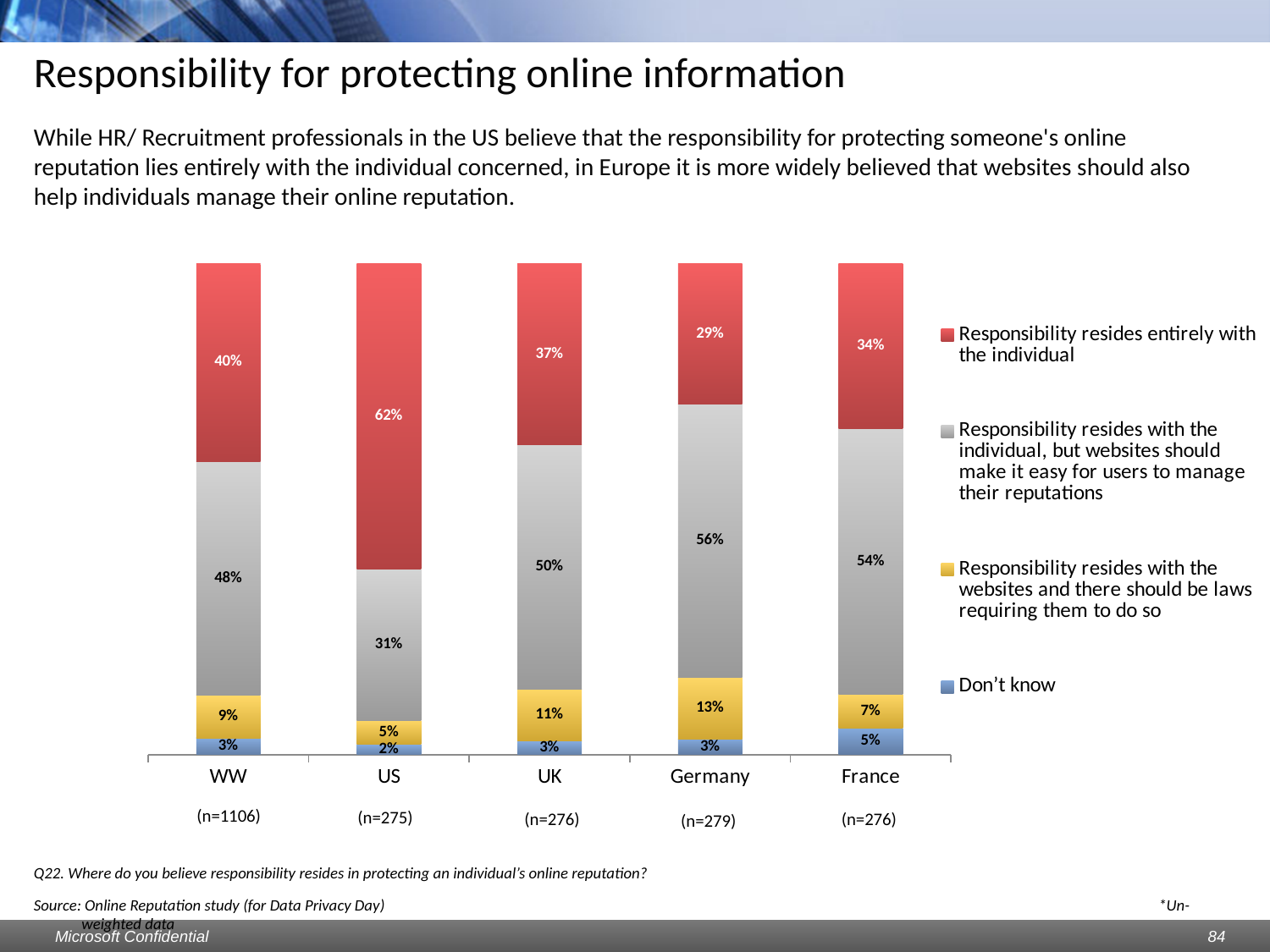

# Responsibility for protecting online information
While HR/ Recruitment professionals in the US believe that the responsibility for protecting someone's online reputation lies entirely with the individual concerned, in Europe it is more widely believed that websites should also help individuals manage their online reputation.

### Chart

| Category | Don’t know | Responsibility resides with the websites and there should be laws requiring them to do so | Responsibility resides with the individual, but websites should make it easy for users to manage their reputations | Responsibility resides entirely with the individual |
|---|---|---|---|---|
| WW | 0.03435804701627501 | 0.0867992766726944 | 0.47558770343580703 | 0.4032549728752264 |
| US | 0.021818181818181803 | 0.04727272727272731 | 0.30909090909091147 | 0.6218181818181818 |
| UK | 0.028985507246376812 | 0.1050724637681165 | 0.4963768115942076 | 0.3695652173913044 |
| Germany | 0.03225806451612926 | 0.12544802867383514 | 0.5555555555555557 | 0.2867383512544804 |
| France | 0.05434782608695652 | 0.06884057971014493 | 0.5398550724637751 | 0.3369565217391334 |
(n=1106)
(n=275)
(n=276)
(n=276)
(n=279)
Q22. Where do you believe responsibility resides in protecting an individual’s online reputation?
Source: Online Reputation study (for Data Privacy Day) 						                 *Un-weighted data